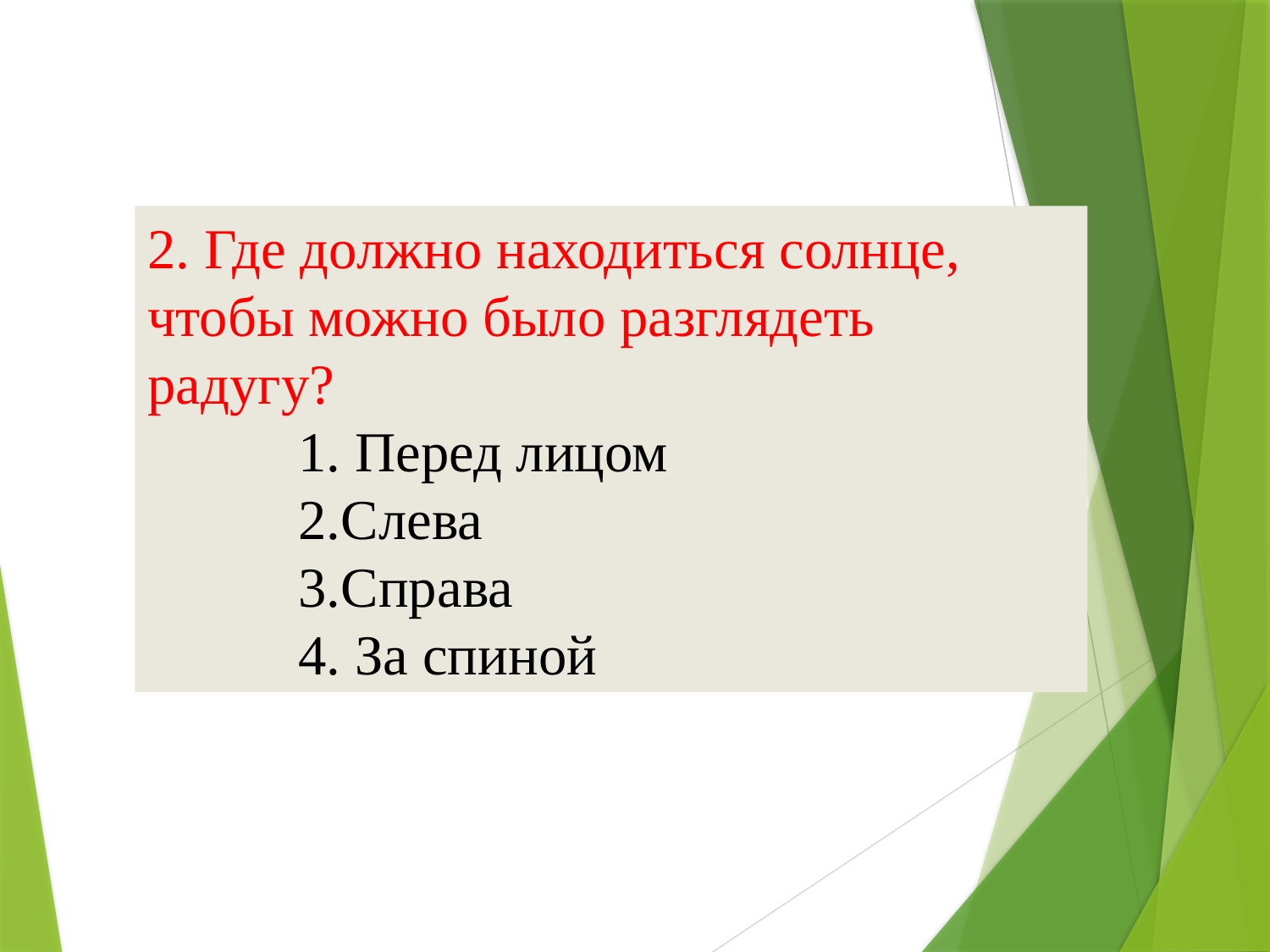

2. Где должно находиться солнце, чтобы можно было разглядеть радугу?
 1. Перед лицом
 2.Слева
 3.Справа
 4. За спиной